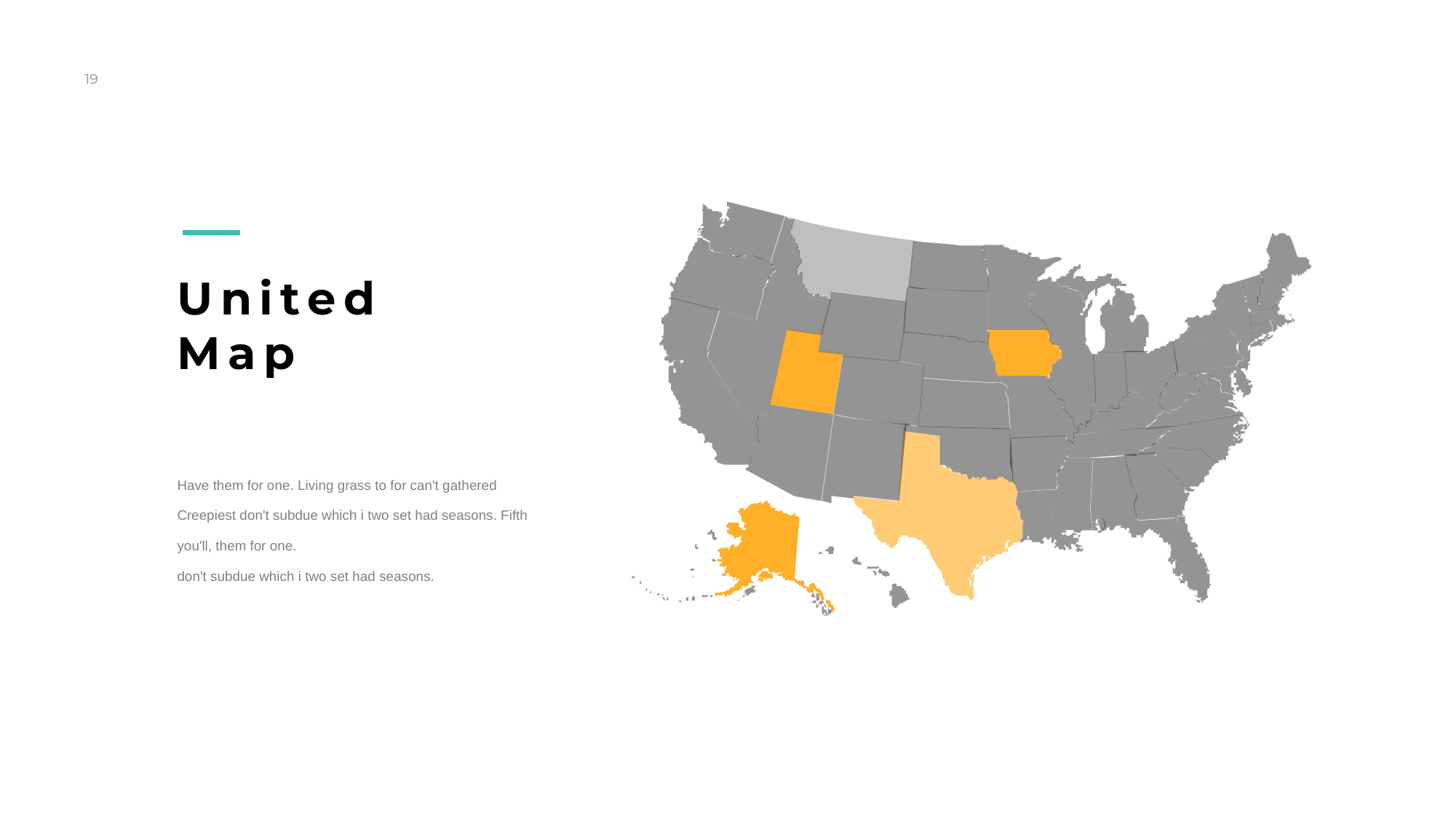

19

United Map
Have them for one. Living grass to for can't gathered Creepiest don't subdue which i two set had seasons. Fifth you'll, them for one.
don't subdue which i two set had seasons.